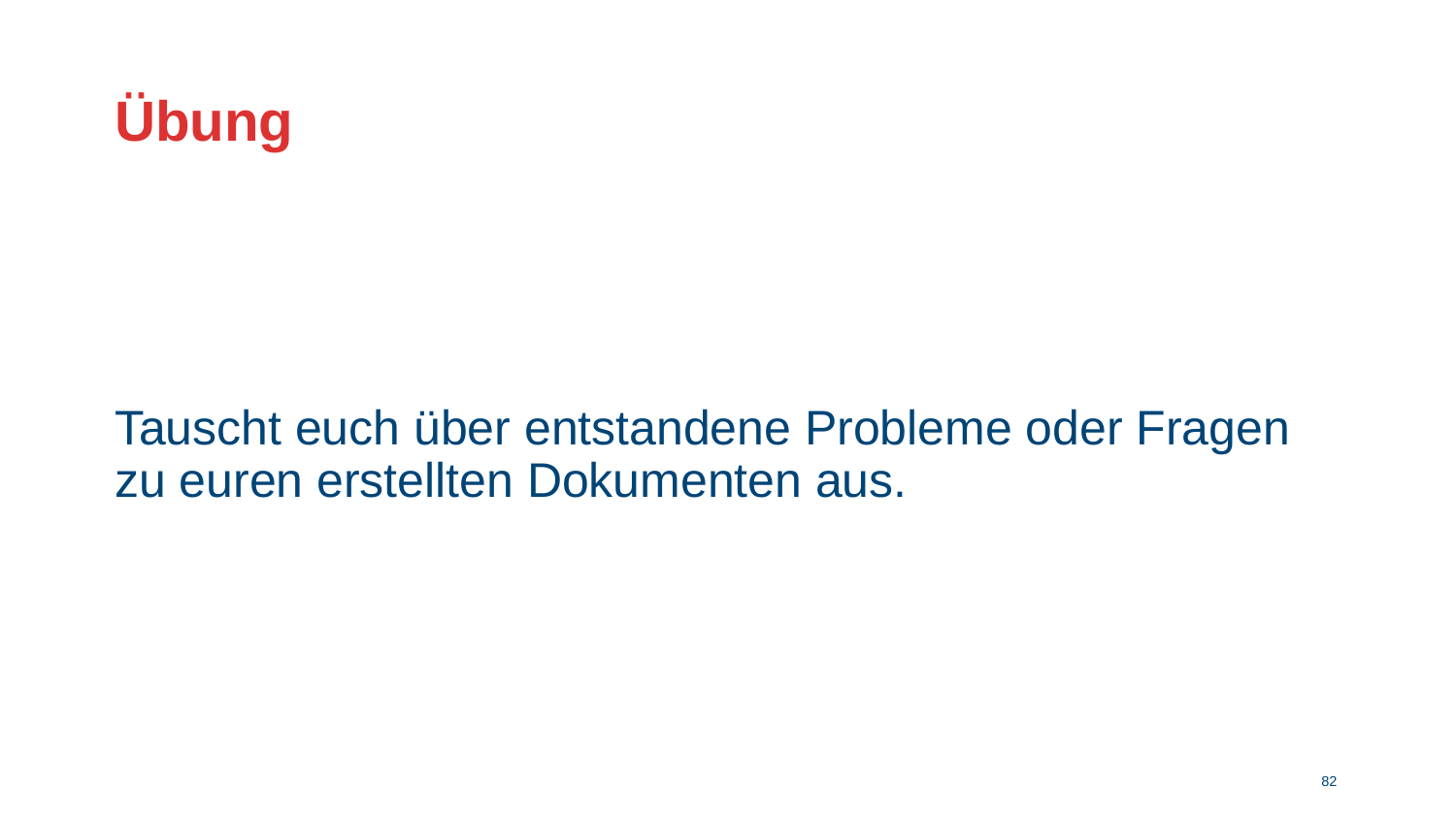

# Übung

Tauscht euch über entstandene Probleme oder Fragen zu euren erstellten Dokumenten aus.

82